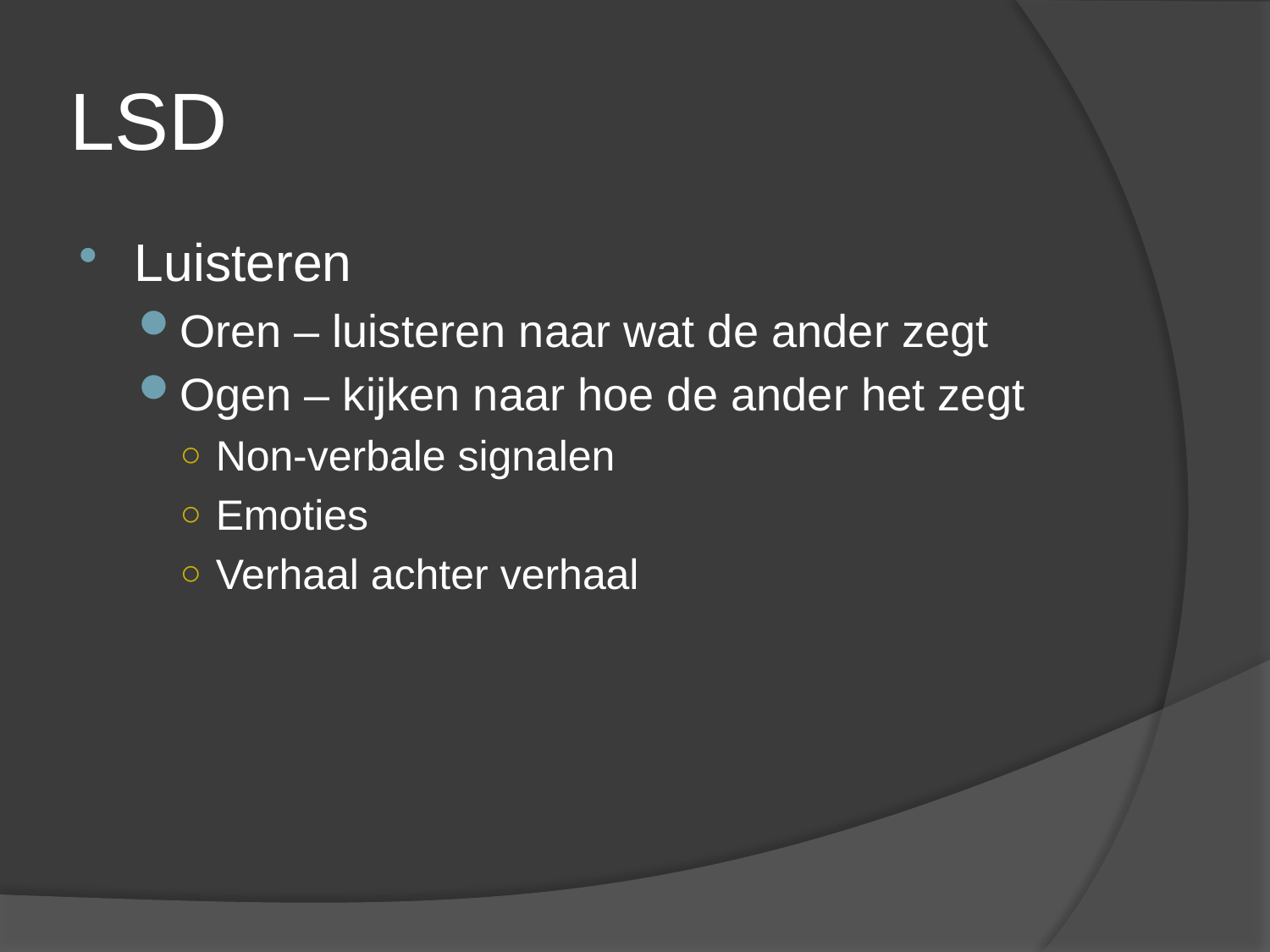

# LSD
Luisteren
Oren – luisteren naar wat de ander zegt
Ogen – kijken naar hoe de ander het zegt
Non-verbale signalen
Emoties
Verhaal achter verhaal